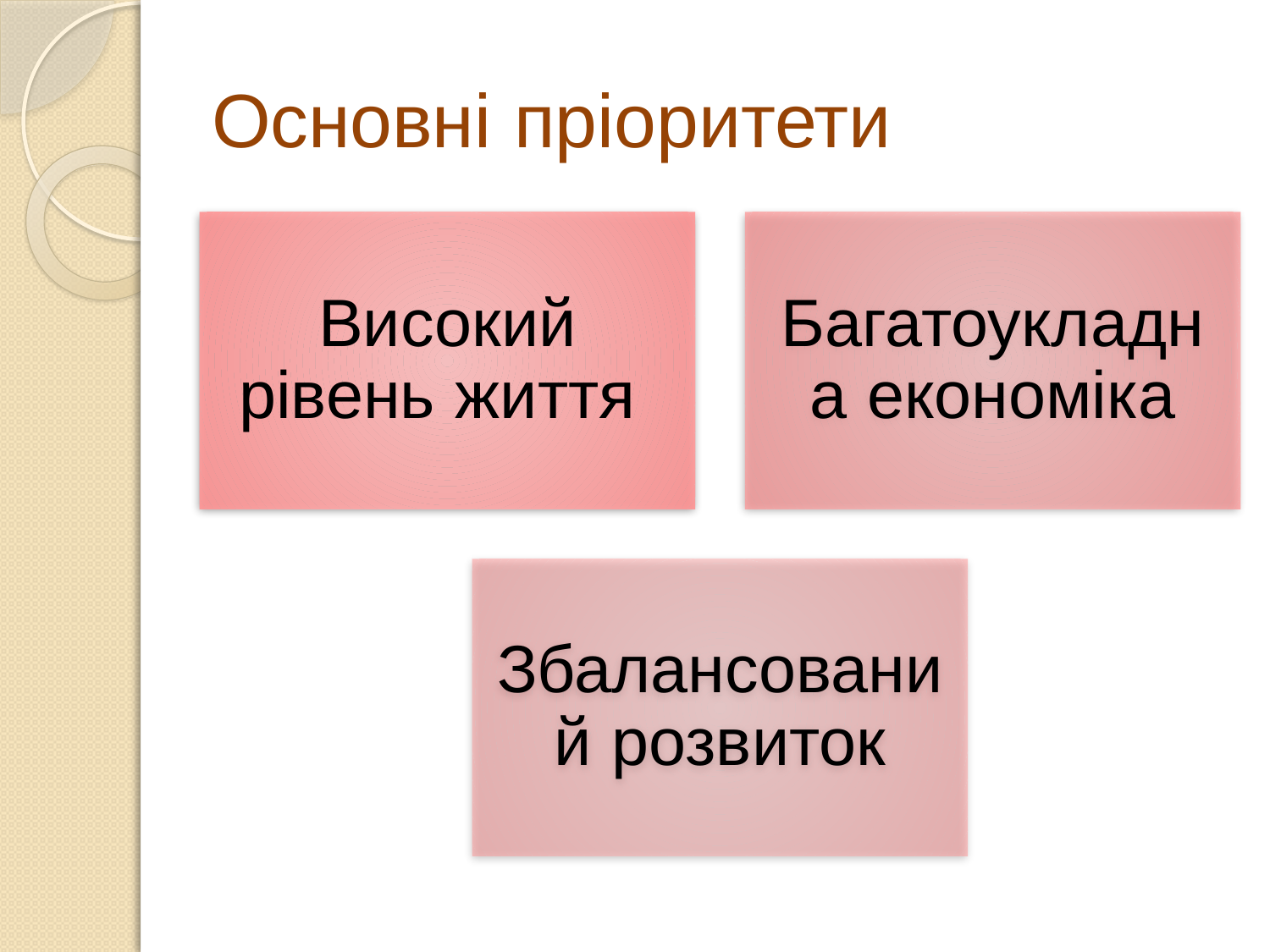

# Основні пріоритети
Високий рівень життя
Багатоукладна економіка
Збалансований розвиток